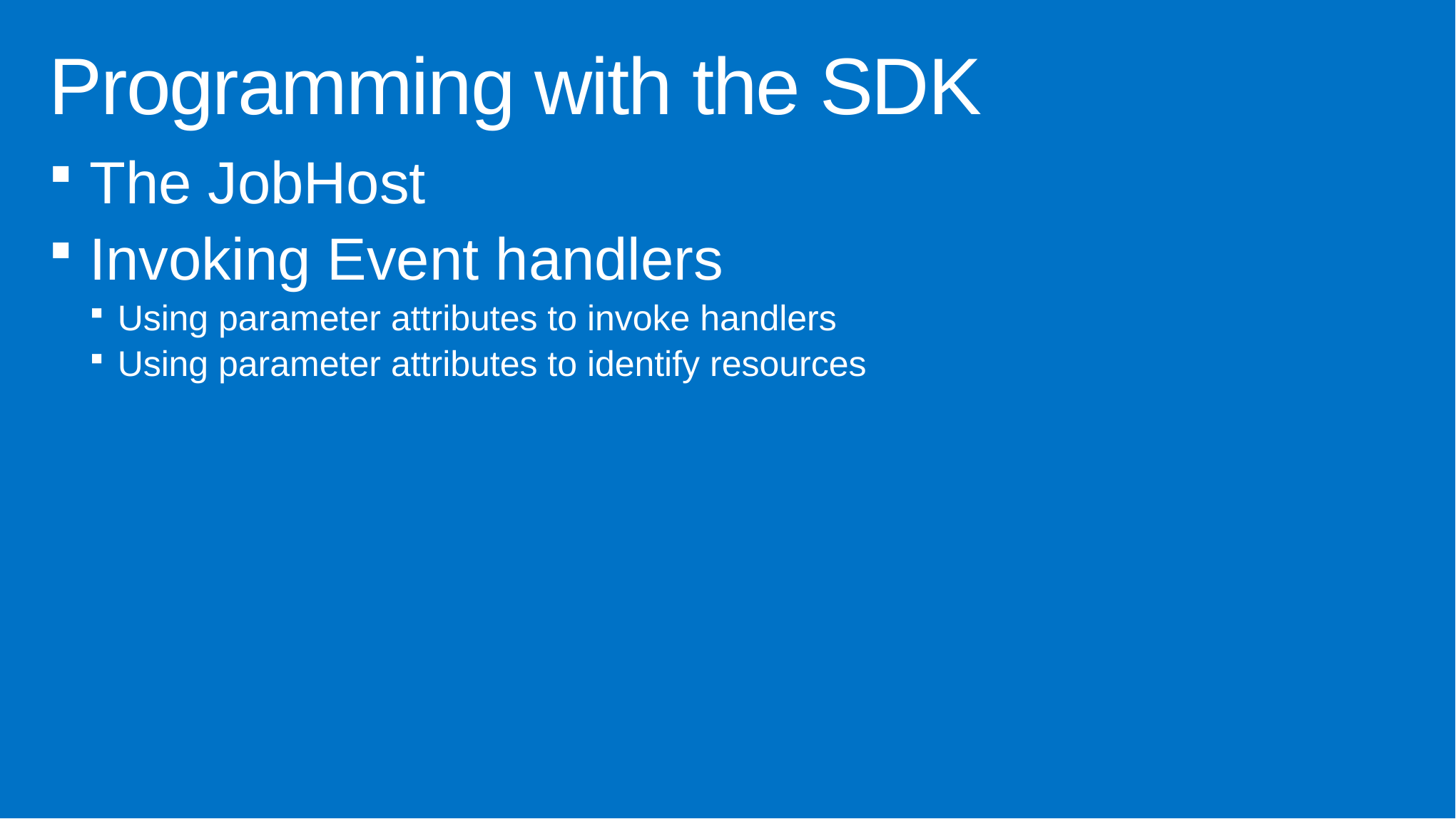

# Programming with the SDK
The JobHost
Invoking Event handlers
Using parameter attributes to invoke handlers
Using parameter attributes to identify resources